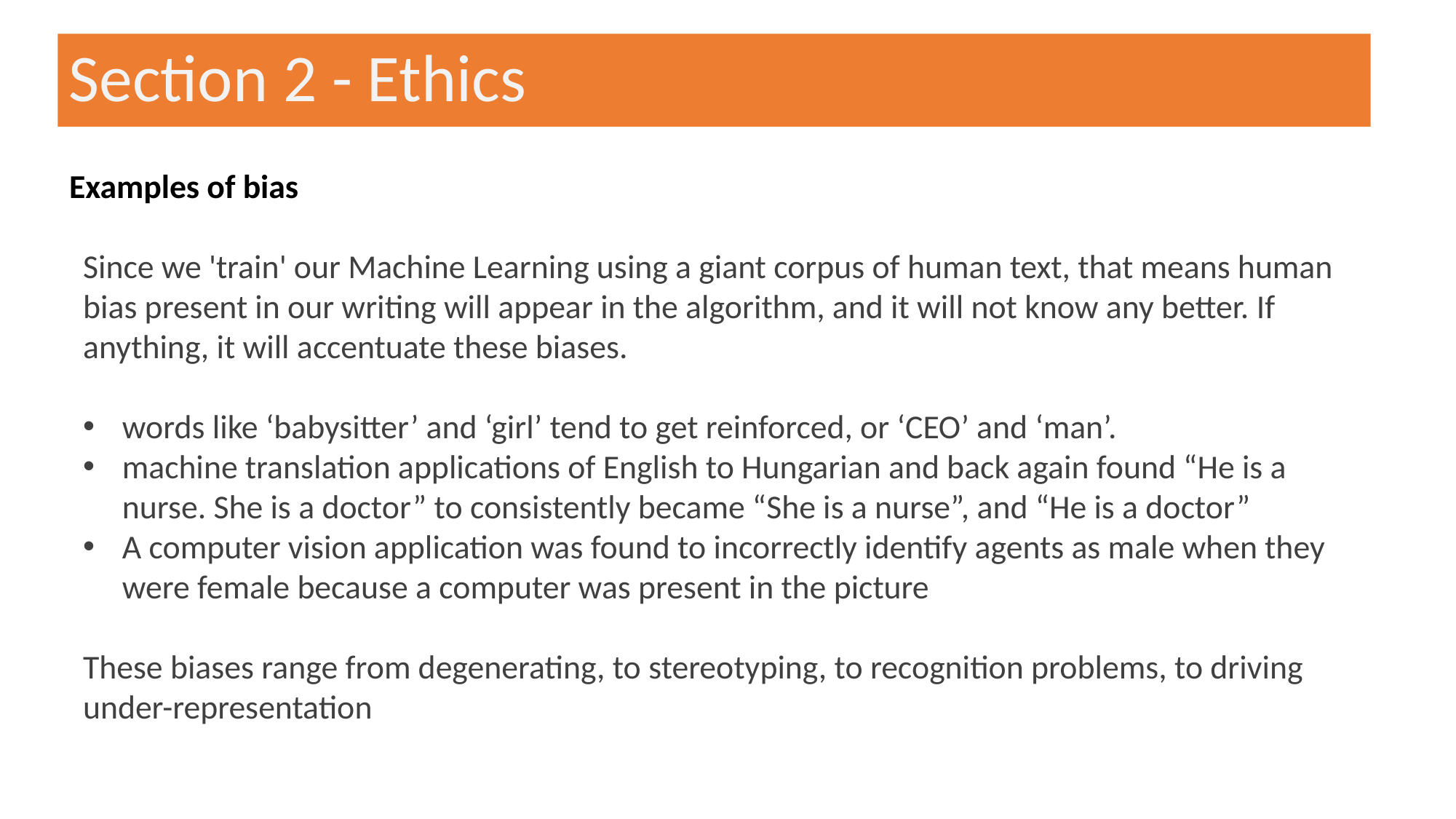

Section 2 - Ethics
Examples of bias

Since we 'train' our Machine Learning using a giant corpus of human text, that means human bias present in our writing will appear in the algorithm, and it will not know any better. If anything, it will accentuate these biases.

words like ‘babysitter’ and ‘girl’ tend to get reinforced, or ‘CEO’ and ‘man’.
machine translation applications of English to Hungarian and back again found “He is a nurse. She is a doctor” to consistently became “She is a nurse”, and “He is a doctor”
A computer vision application was found to incorrectly identify agents as male when they were female because a computer was present in the picture

These biases range from degenerating, to stereotyping, to recognition problems, to driving under-representation